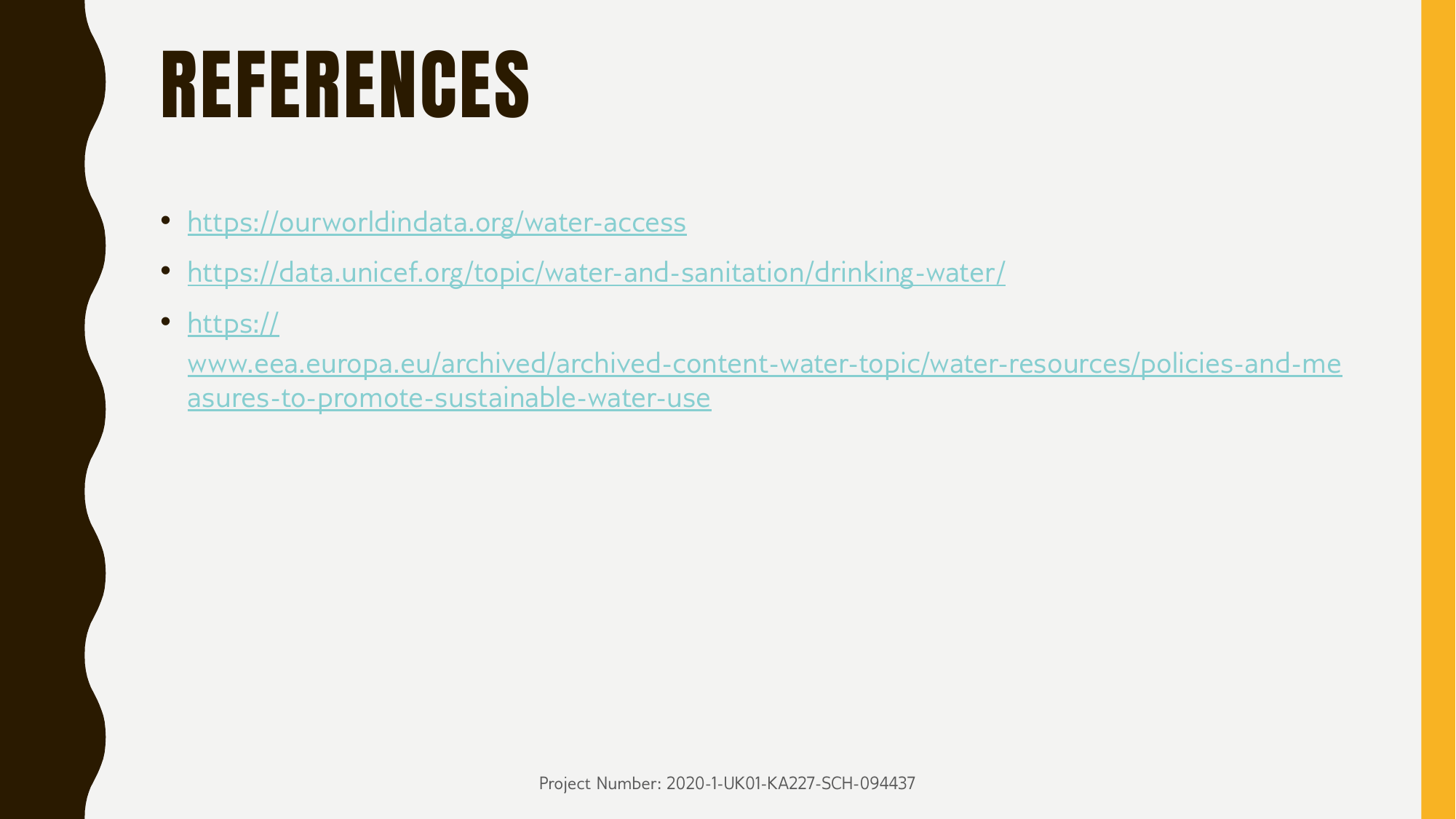

# references
https://ourworldindata.org/water-access
https://data.unicef.org/topic/water-and-sanitation/drinking-water/
https://www.eea.europa.eu/archived/archived-content-water-topic/water-resources/policies-and-measures-to-promote-sustainable-water-use

Project Number: 2020-1-UK01-KA227-SCH-094437